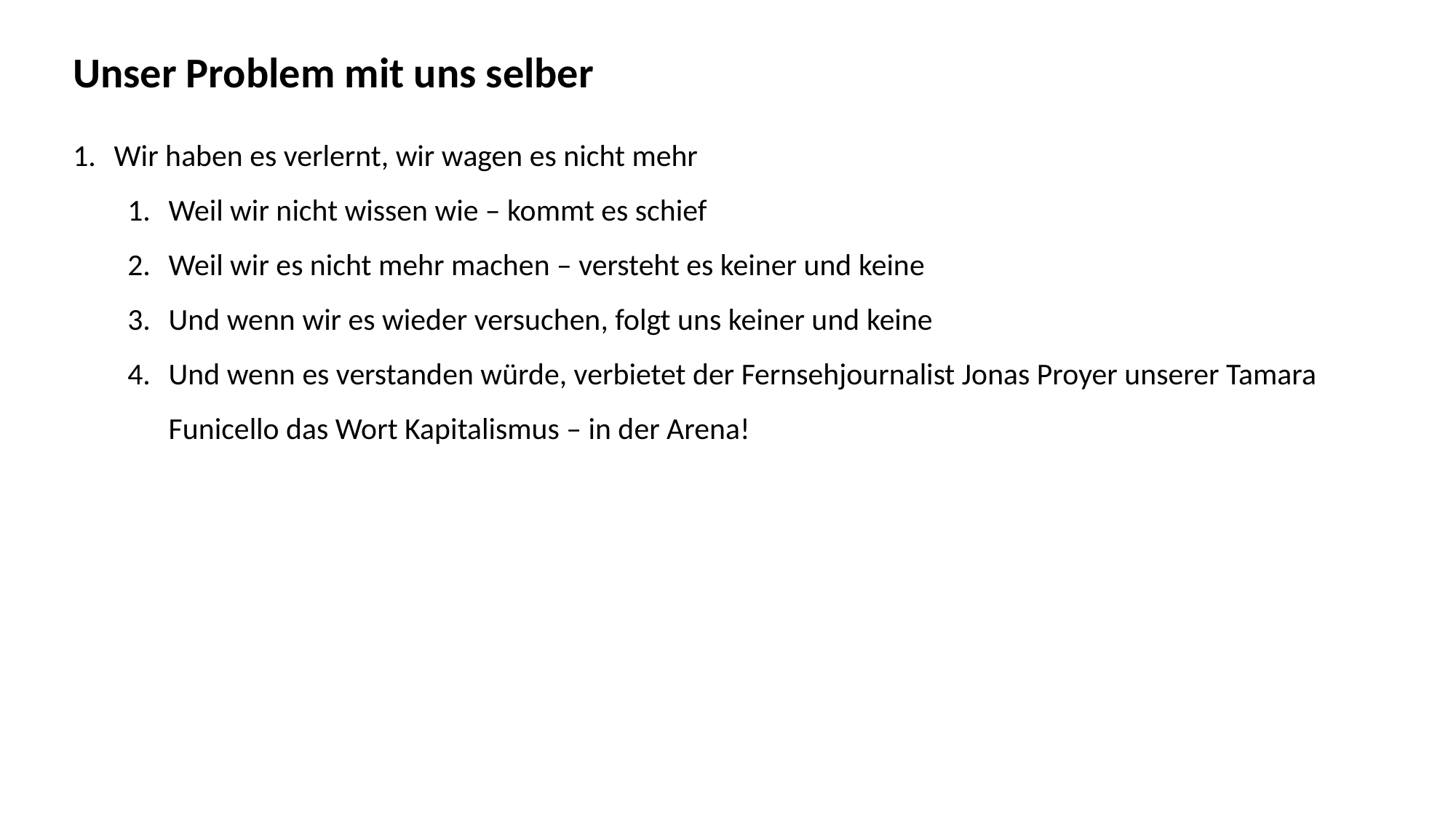

Unser Problem mit uns selber
Wir haben es verlernt, wir wagen es nicht mehr
Weil wir nicht wissen wie – kommt es schief
Weil wir es nicht mehr machen – versteht es keiner und keine
Und wenn wir es wieder versuchen, folgt uns keiner und keine
Und wenn es verstanden würde, verbietet der Fernsehjournalist Jonas Proyer unserer Tamara Funicello das Wort Kapitalismus – in der Arena!